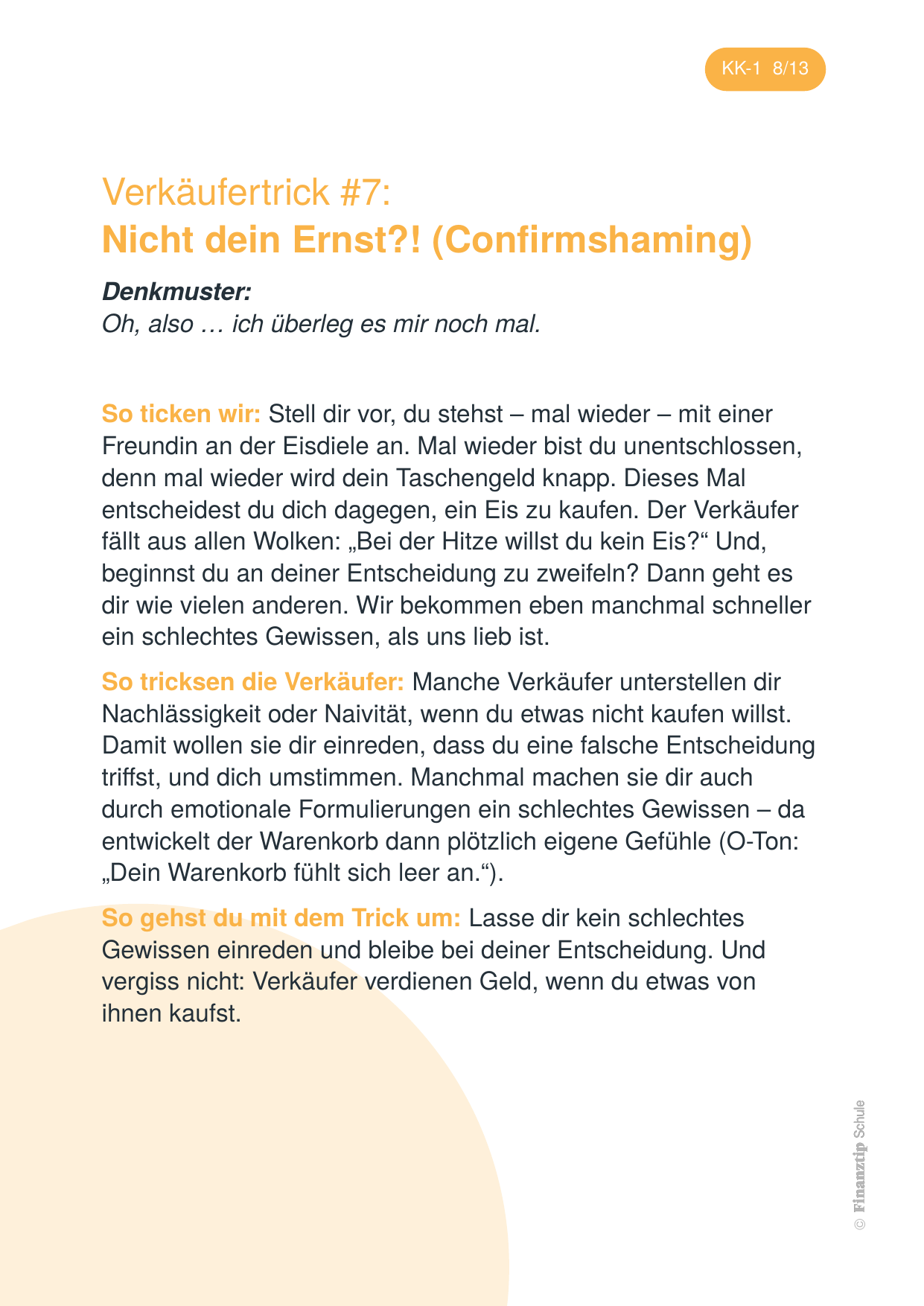

Verkäufertrick #7:
Nicht dein Ernst?! (Confirmshaming)
Denkmuster:
Oh, also … ich überleg es mir noch mal.

So ticken wir: Stell dir vor, du stehst – mal wieder – mit einer Freundin an der Eisdiele an. Mal wieder bist du unentschlossen, denn mal wieder wird dein Taschengeld knapp. Dieses Mal entscheidest du dich dagegen, ein Eis zu kaufen. Der Verkäufer fällt aus allen Wolken: „Bei der Hitze willst du kein Eis?“ Und, beginnst du an deiner Entscheidung zu zweifeln? Dann geht es dir wie vielen anderen. Wir bekommen eben manchmal schneller ein schlechtes Gewissen, als uns lieb ist.
So tricksen die Verkäufer: Manche Verkäufer unterstellen dir Nachlässigkeit oder Naivität, wenn du etwas nicht kaufen willst. Damit wollen sie dir einreden, dass du eine falsche Entscheidung triffst, und dich umstimmen. Manchmal machen sie dir auch durch emotionale Formulierungen ein schlechtes Gewissen – da entwickelt der Warenkorb dann plötzlich eigene Gefühle (O-Ton: „Dein Warenkorb fühlt sich leer an.“).
So gehst du mit dem Trick um: Lasse dir kein schlechtes Gewissen einreden und bleibe bei deiner Entscheidung. Und vergiss nicht: Verkäufer verdienen Geld, wenn du etwas von ihnen kaufst.